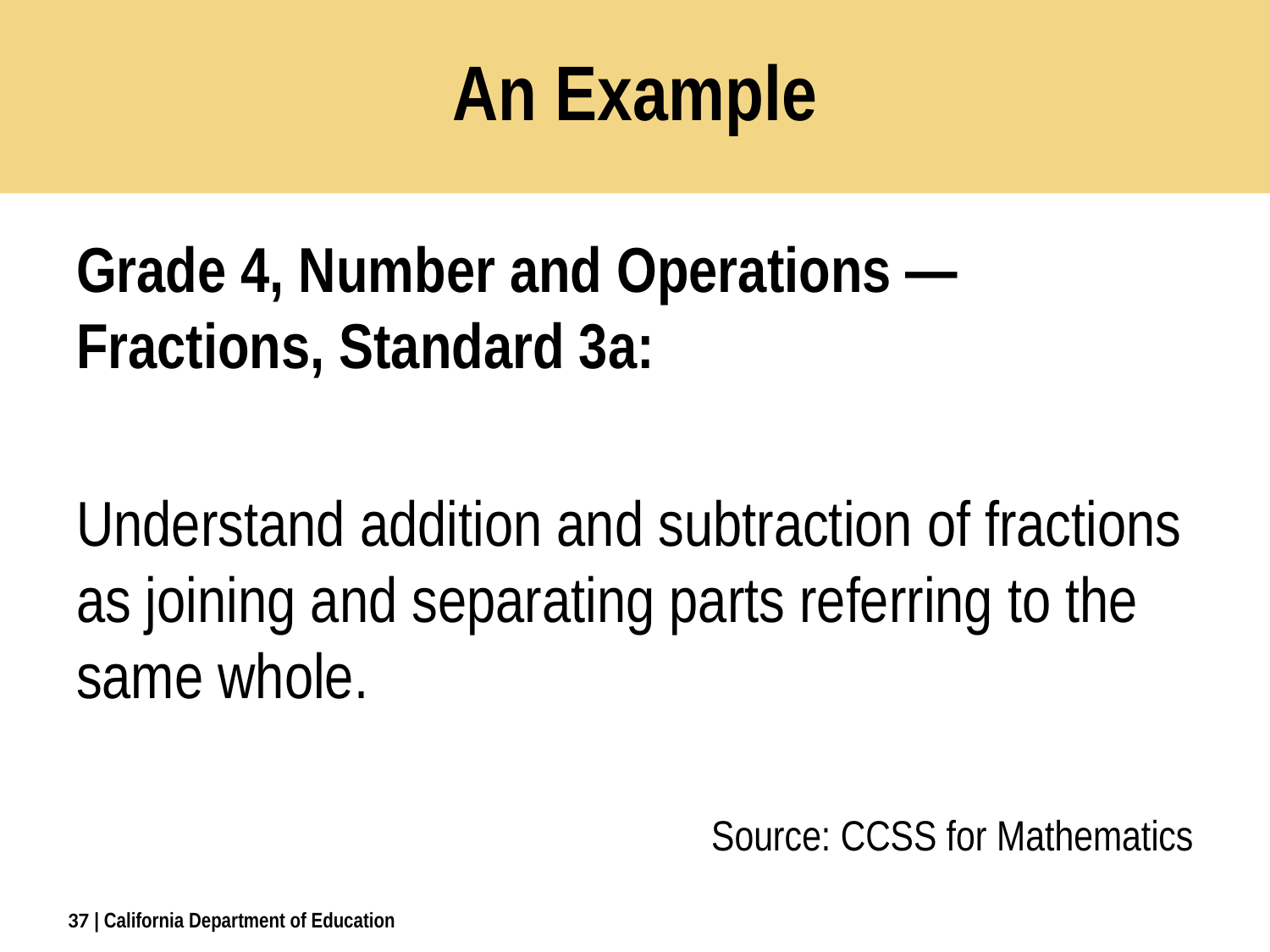

# An Example
Grade 4, Number and Operations — Fractions, Standard 3a:

Understand addition and subtraction of fractions as joining and separating parts referring to the same whole.

Source: CCSS for Mathematics

37
| California Department of Education